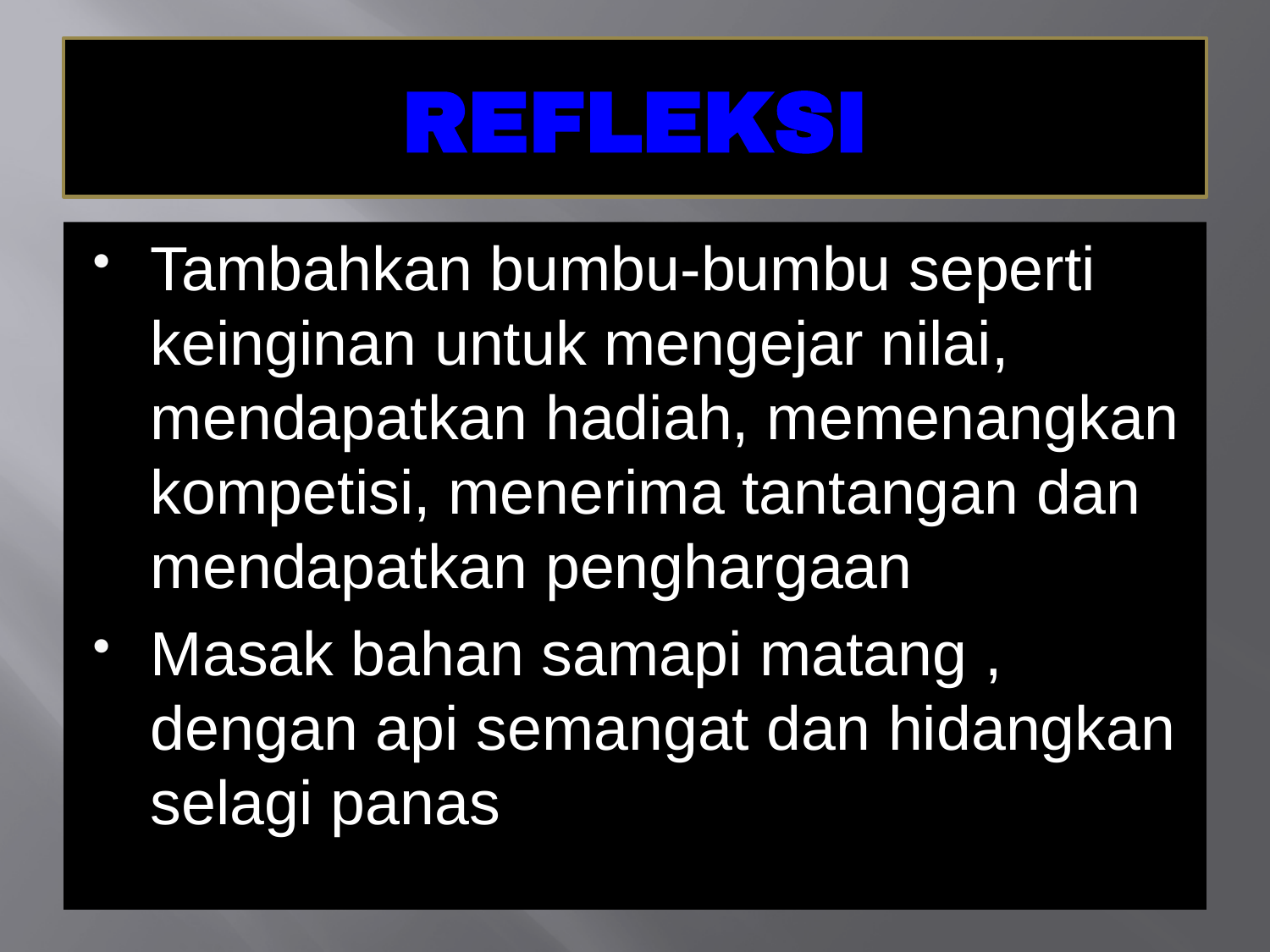

# REFLEKSI
Tambahkan bumbu-bumbu seperti  keinginan untuk mengejar nilai, mendapatkan hadiah, memenangkan kompetisi, menerima tantangan dan mendapatkan penghargaan
Masak bahan samapi matang , dengan api semangat dan hidangkan selagi panas